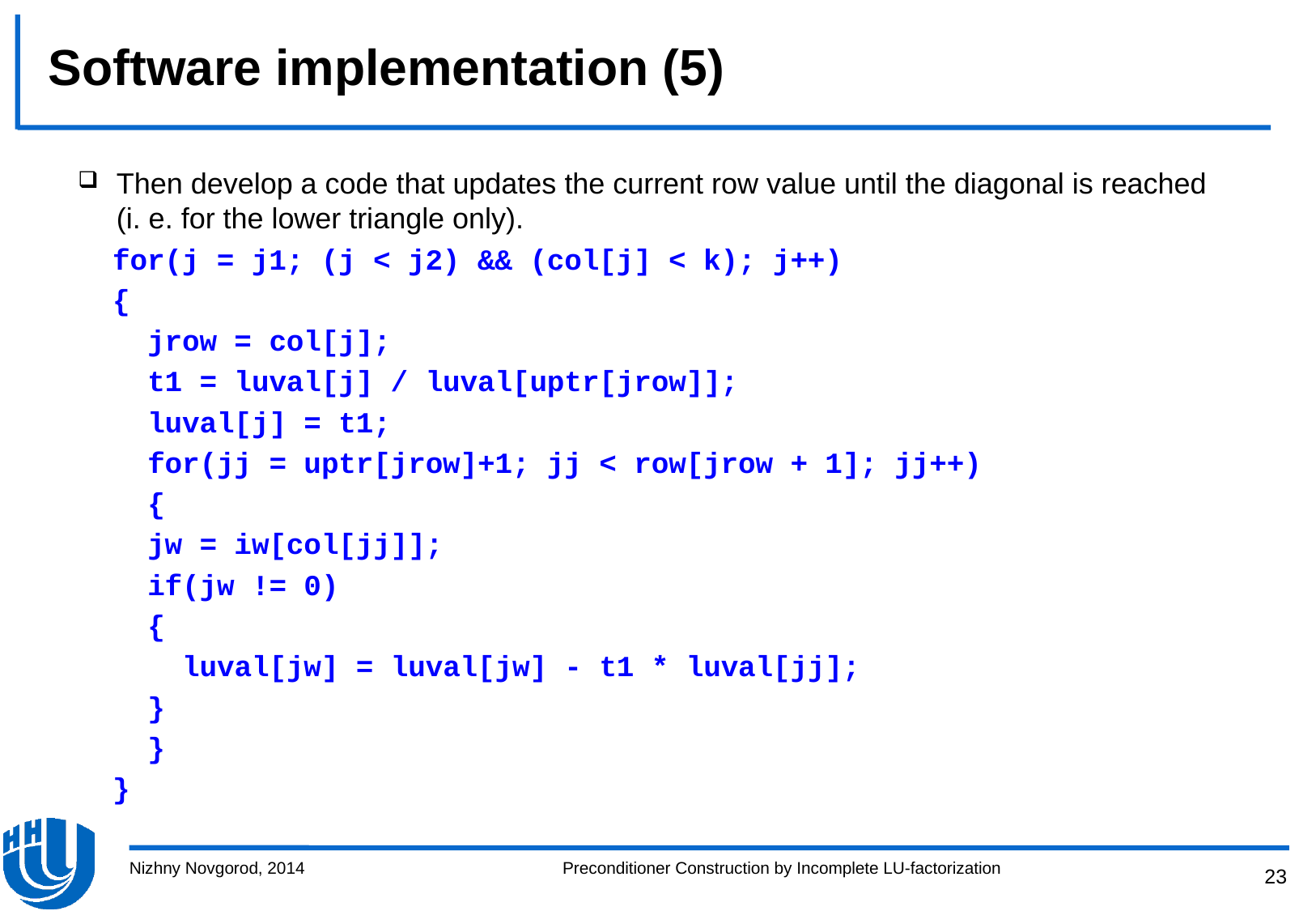

# Software implementation (5)
Then develop a code that updates the current row value until the diagonal is reached (i. e. for the lower triangle only).
  for(j = j1; (j < j2) && (col[j] < k); j++)
  {
    jrow = col[j];
    t1 = luval[j] / luval[uptr[jrow]];
    luval[j] = t1;
    for(jj = uptr[jrow]+1; jj < row[jrow + 1]; jj++)
    {
    jw = iw[col[jj]];
    if(jw != 0)
    {
      luval[jw] = luval[jw] - t1 * luval[jj];
    }
    }
  }

Nizhny Novgorod, 2014
Preconditioner Construction by Incomplete LU-factorization